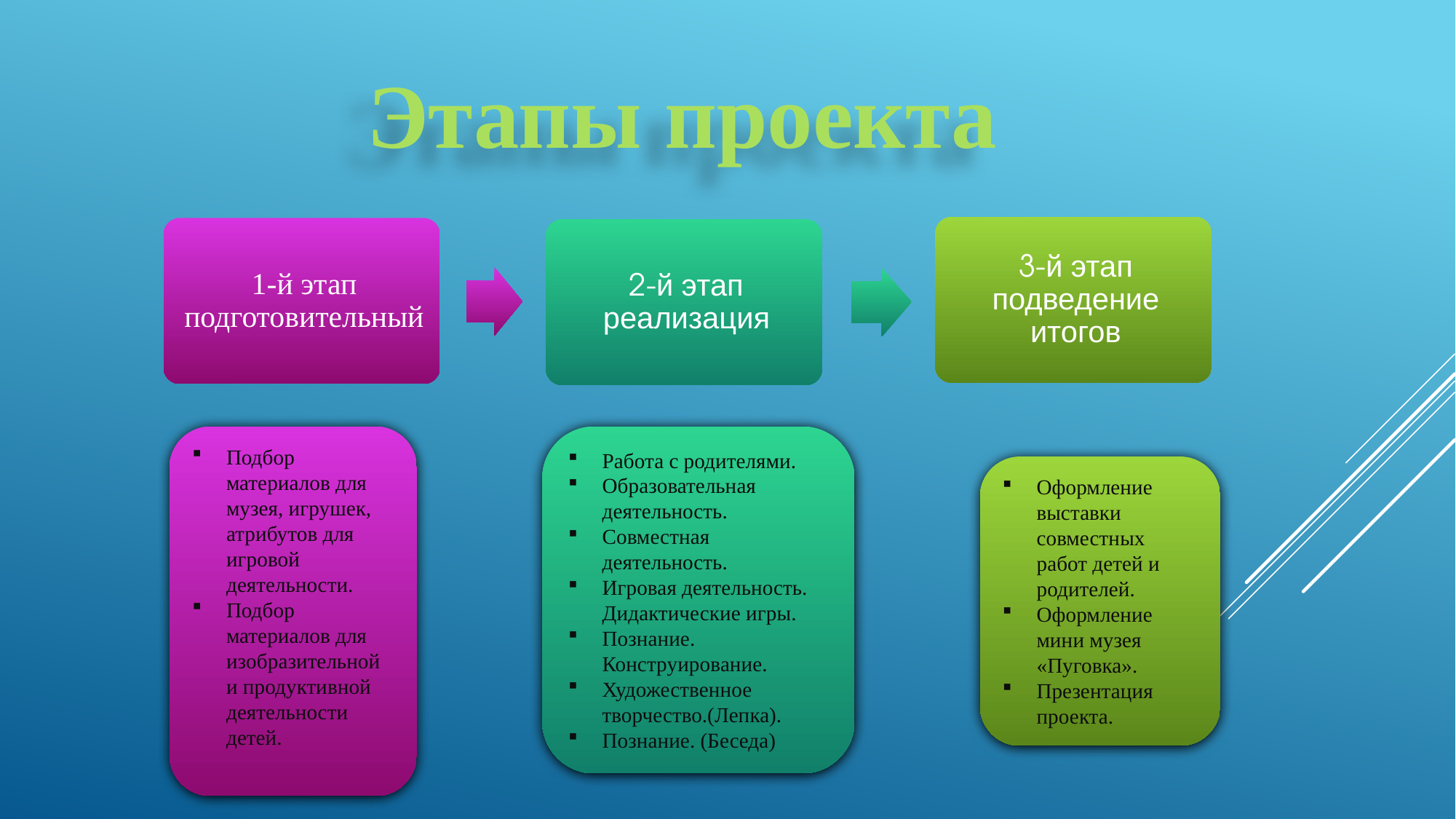

# Этапы проекта
1-й этап подготовительный

2-й этап реализация

3-й этап подведение итогов
Подбор материалов для музея, игрушек, атрибутов для игровой деятельности.
Подбор материалов для изобразительной  и продуктивной деятельности детей.

Работа с родителями.
Образовательная деятельность.
Совместная деятельность.
Игровая деятельность. Дидактические игры.
Познание. Конструирование.
Художественное творчество.(Лепка).
Познание. (Беседа)
Оформление выставки совместных работ детей и родителей.
Оформление мини музея «Пуговка».
Презентация проекта.